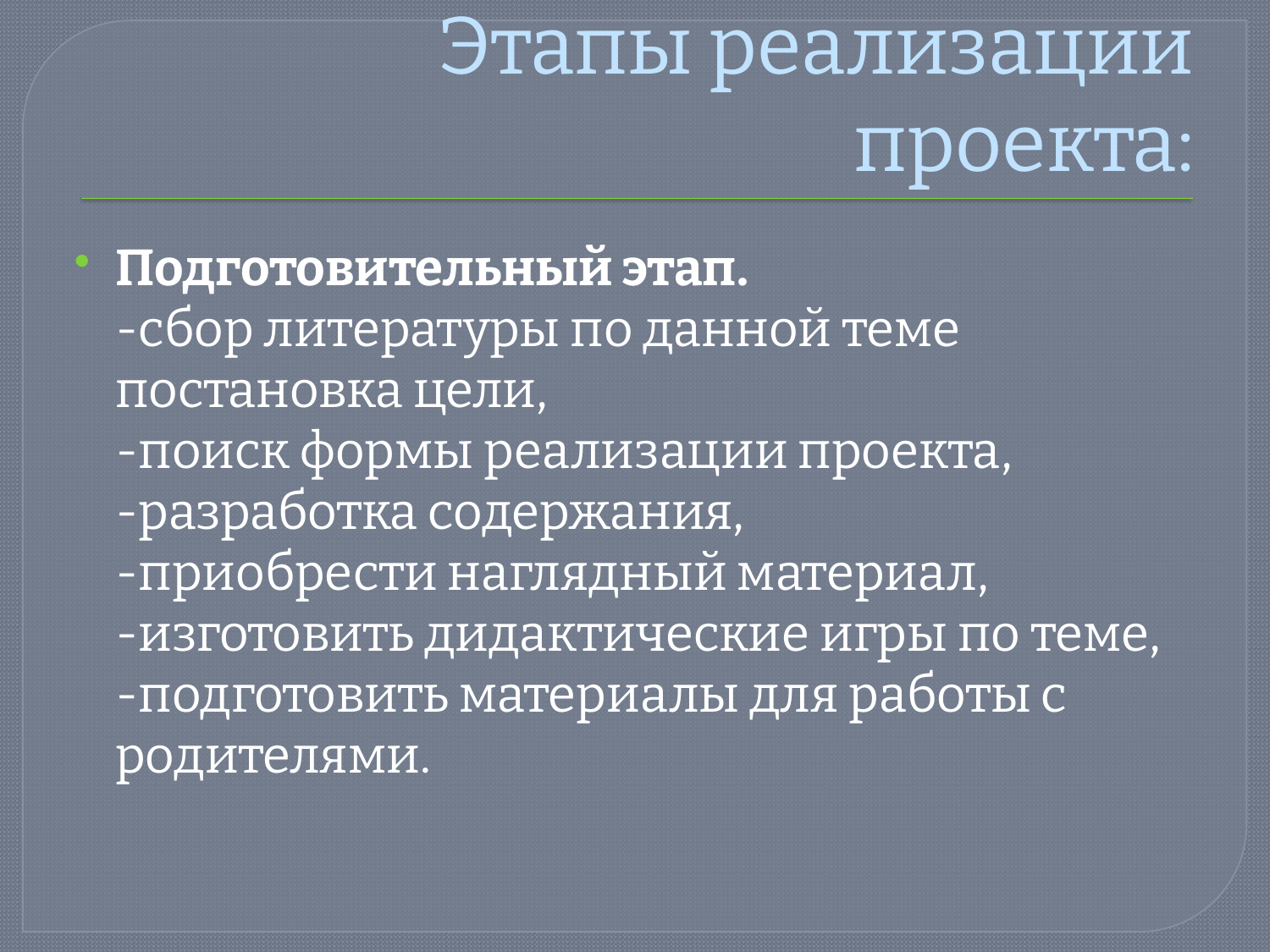

# Этапы реализации проекта:
Подготовительный этап. 
-сбор литературы по данной теме
постановка цели, 
-поиск формы реализации проекта, 
-разработка содержания, 
-приобрести наглядный материал, 
-изготовить дидактические игры по теме,
-подготовить материалы для работы с родителями.